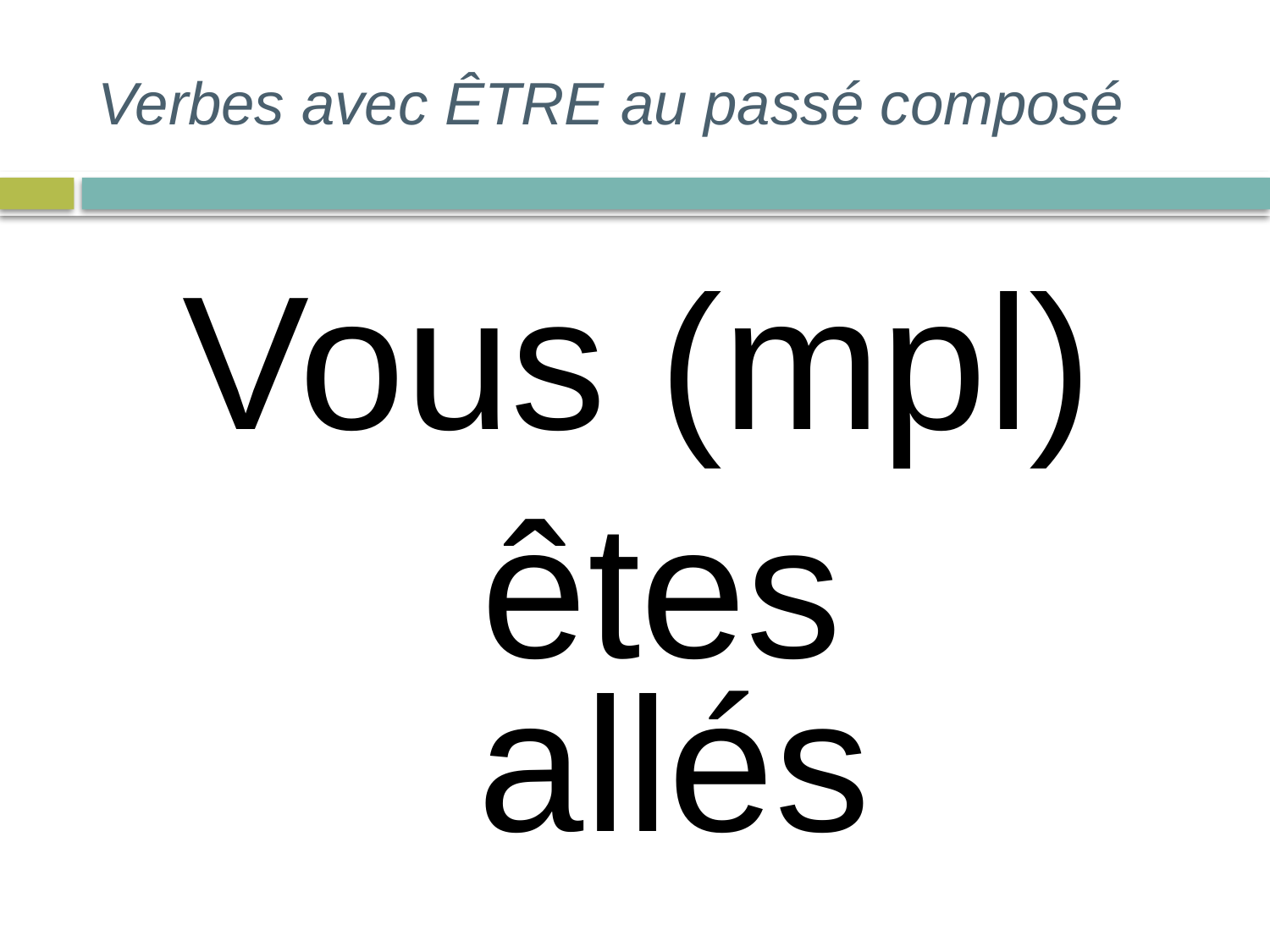

# Verbes avec ÊTRE au passé composé
Vous (mpl) êtes
allés